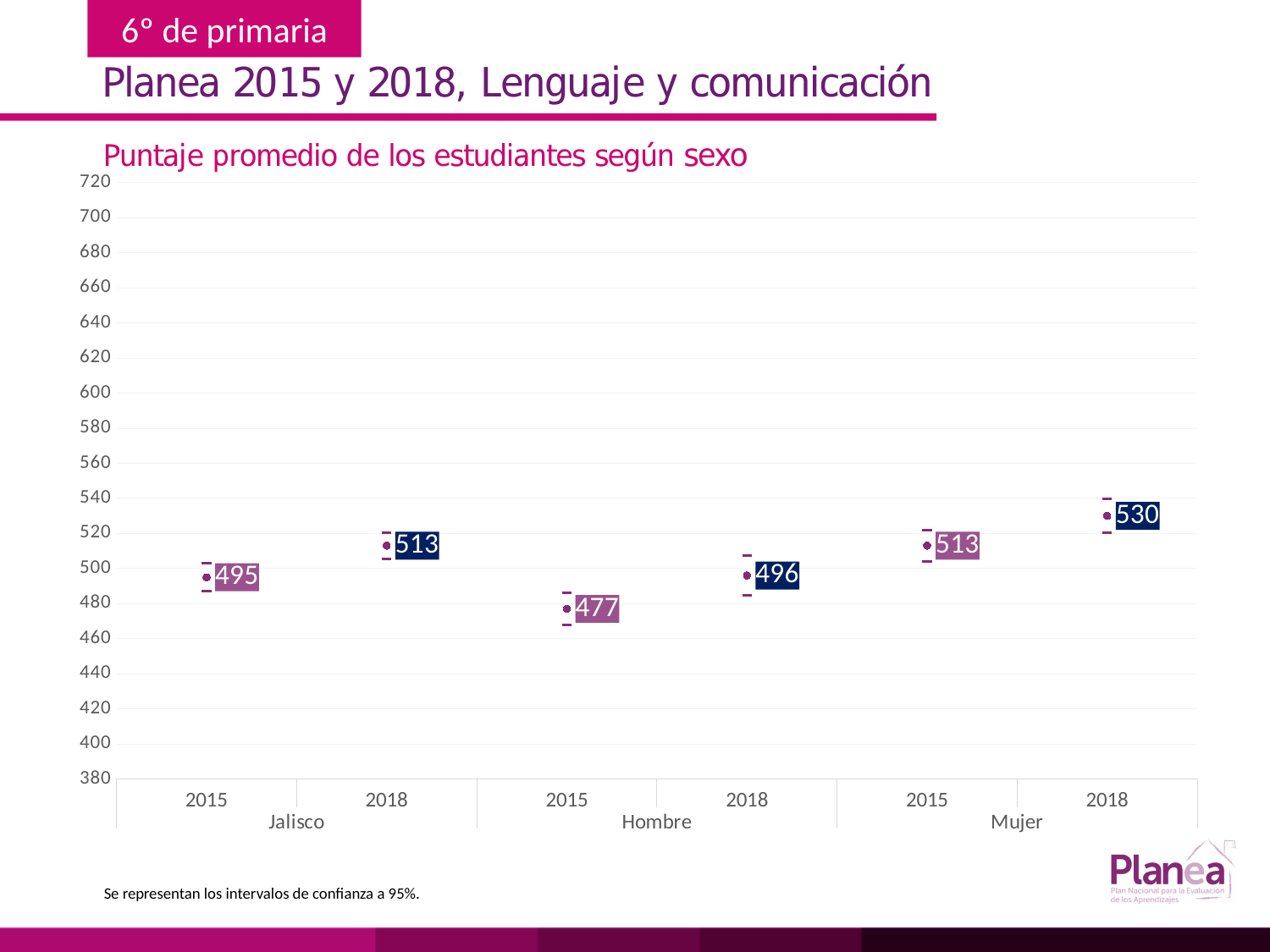

Planea 2015 y 2018, Lenguaje y comunicación

Puntaje promedio de los estudiantes según sexo

### Chart

| Category |  |  |  |
|---|---|---|---|
| 2015 | 487.04 | 502.96 | 495.0 |
| 2018 | 505.637 | 520.363 | 513.0 |
| 2015 | 467.846 | 486.154 | 477.0 |
| 2018 | 484.657 | 507.343 | 496.0 |
| 2015 | 504.045 | 521.955 | 513.0 |
| 2018 | 520.448 | 539.552 | 530.0 |
Se representan los intervalos de confianza a 95%.